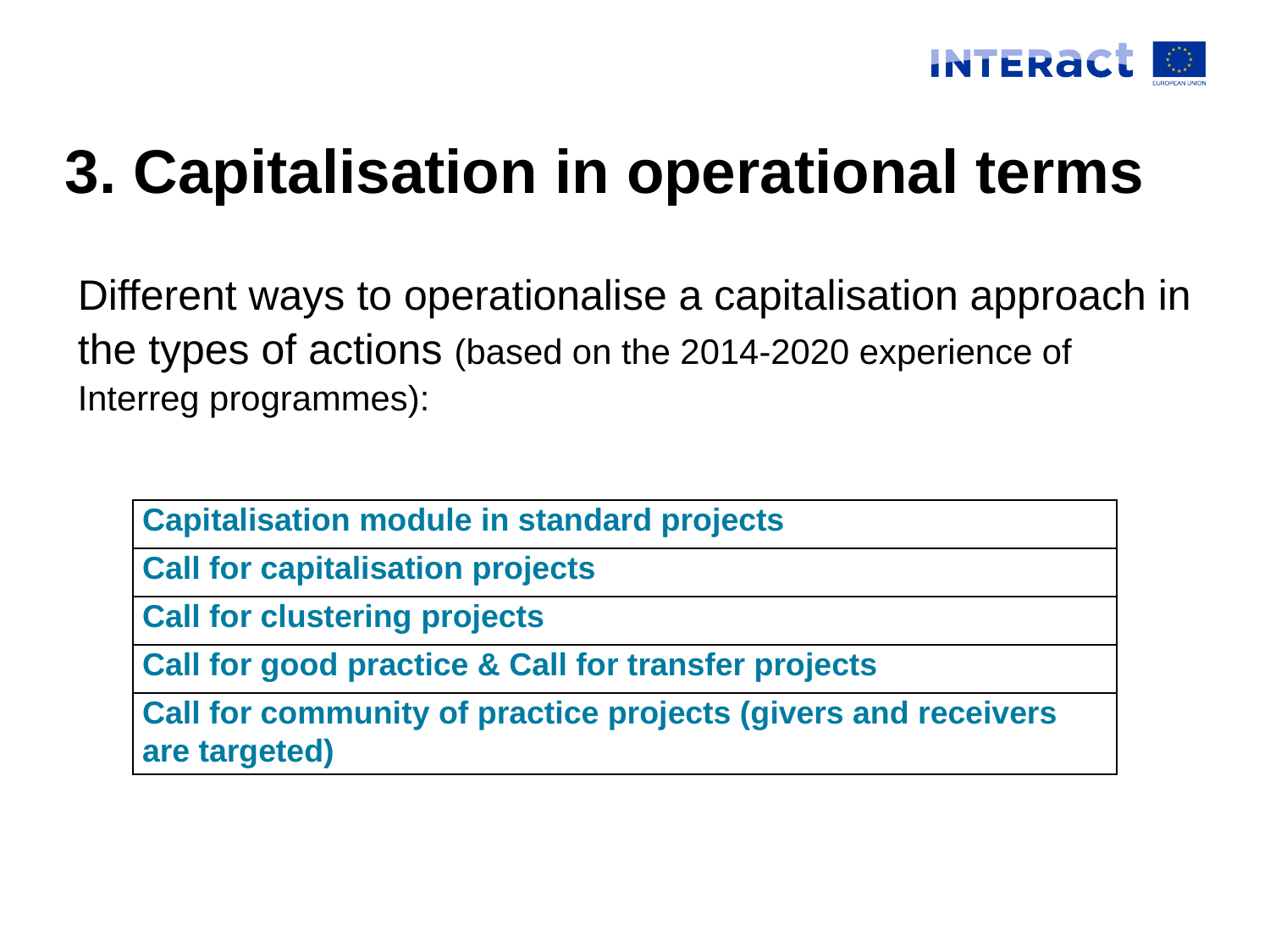

3. Capitalisation in operational terms
Different ways to operationalise a capitalisation approach in the types of actions (based on the 2014-2020 experience of Interreg programmes):

| Capitalisation module in standard projects |
| --- |
| Call for capitalisation projects |
| Call for clustering projects |
| Call for good practice & Call for transfer projects |
| Call for community of practice projects (givers and receivers are targeted) |